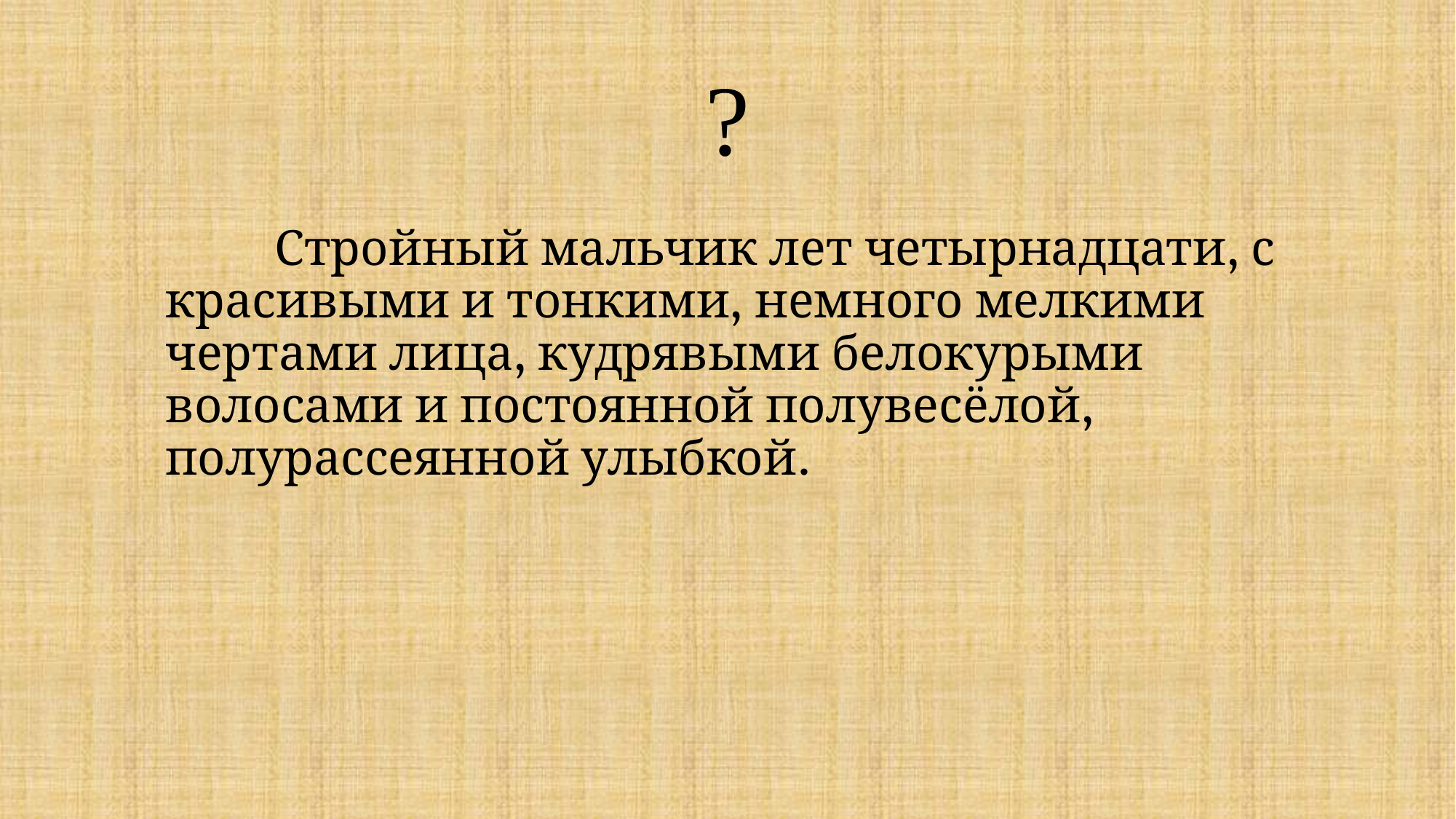

# ?
	Стройный мальчик лет четырнадцати, с красивыми и тонкими, немного мелкими чертами лица, кудрявыми белокурыми волосами и постоянной полувесёлой, полурассеянной улыбкой.